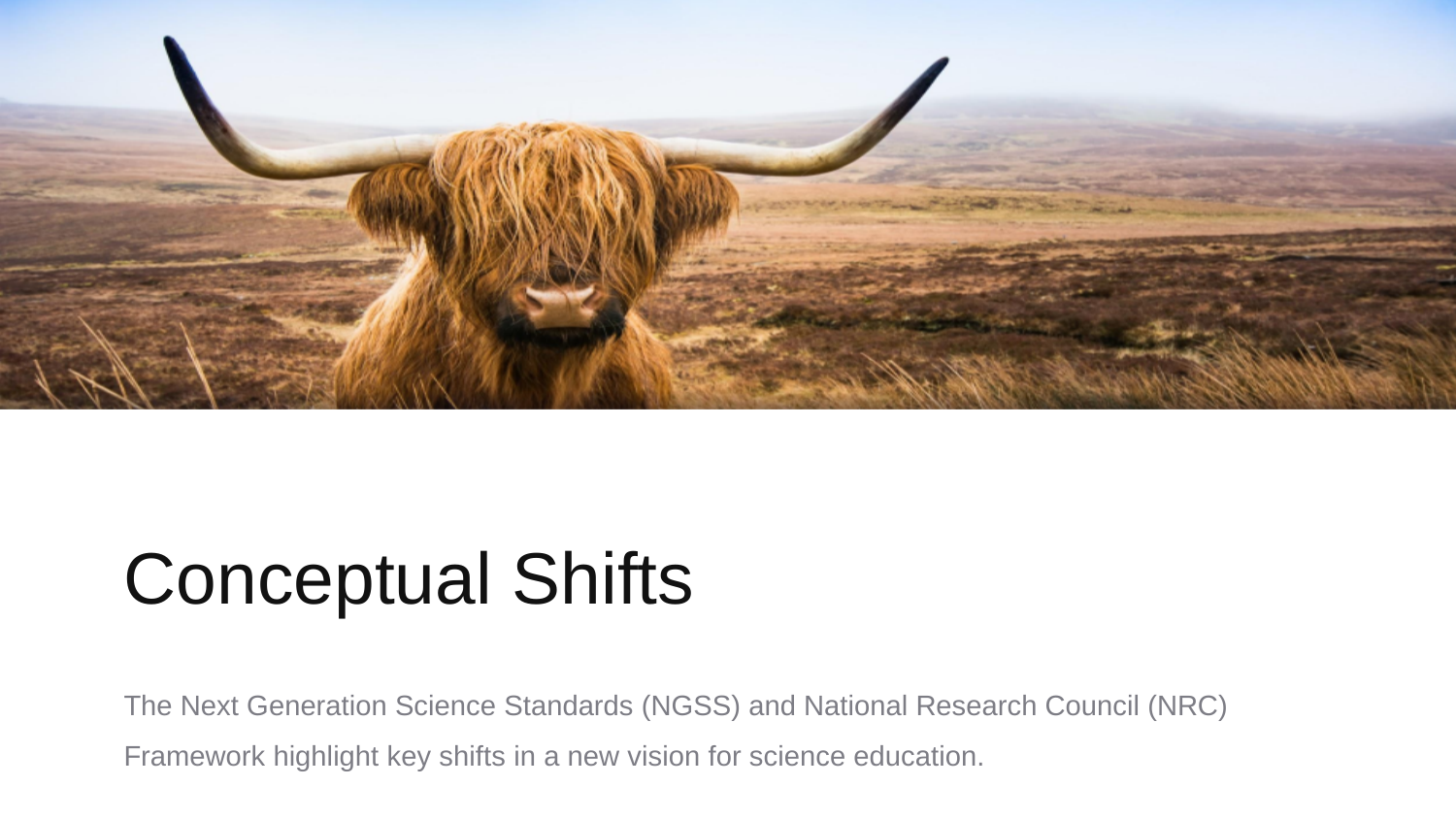

# Conceptual Shifts
The Next Generation Science Standards (NGSS) and National Research Council (NRC) Framework highlight key shifts in a new vision for science education.